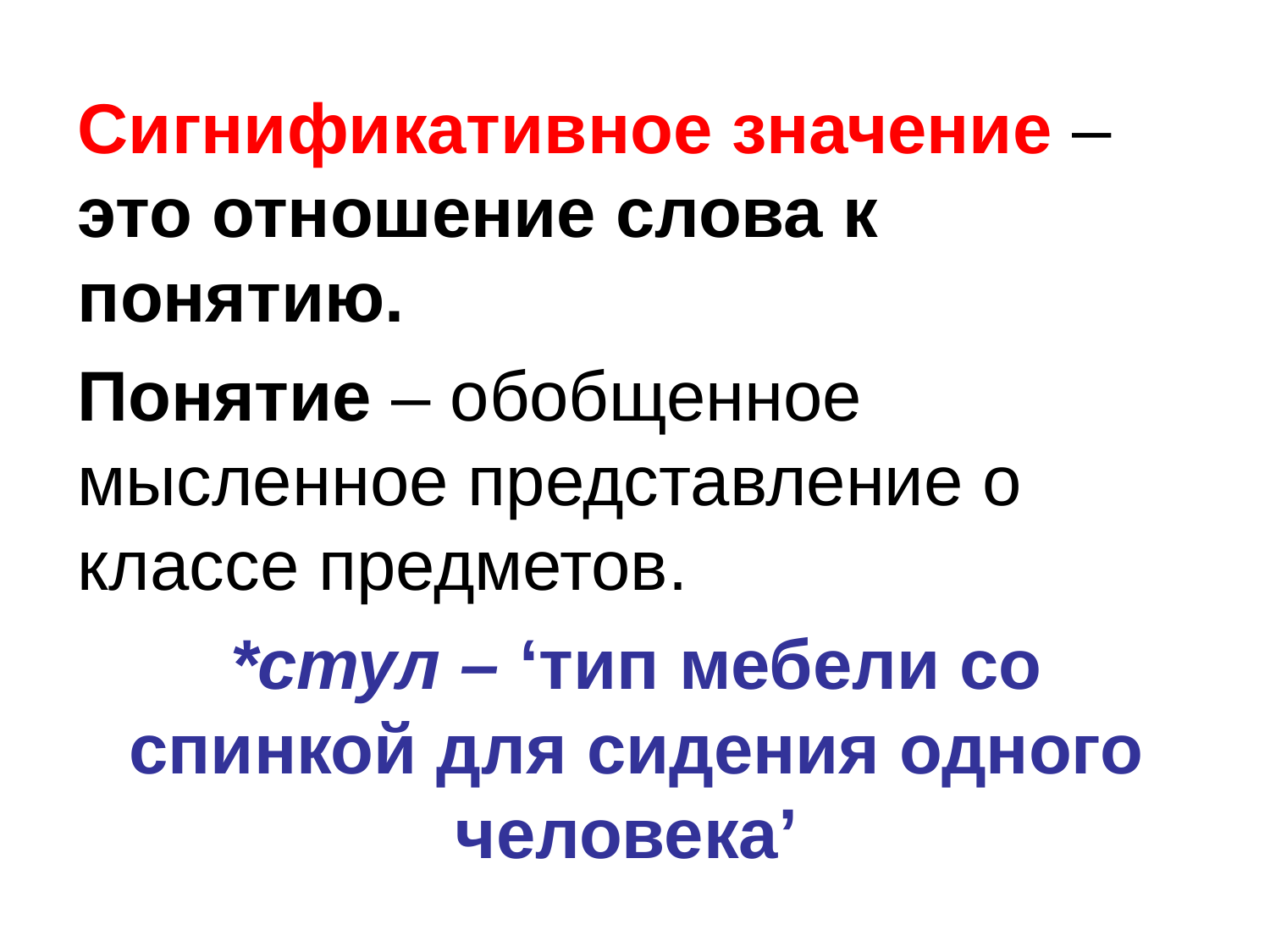

Сигнификативное значение – это отношение слова к понятию.
Понятие – обобщенное мысленное представление о классе предметов.
*стул – ‘тип мебели со спинкой для сидения одного человека’